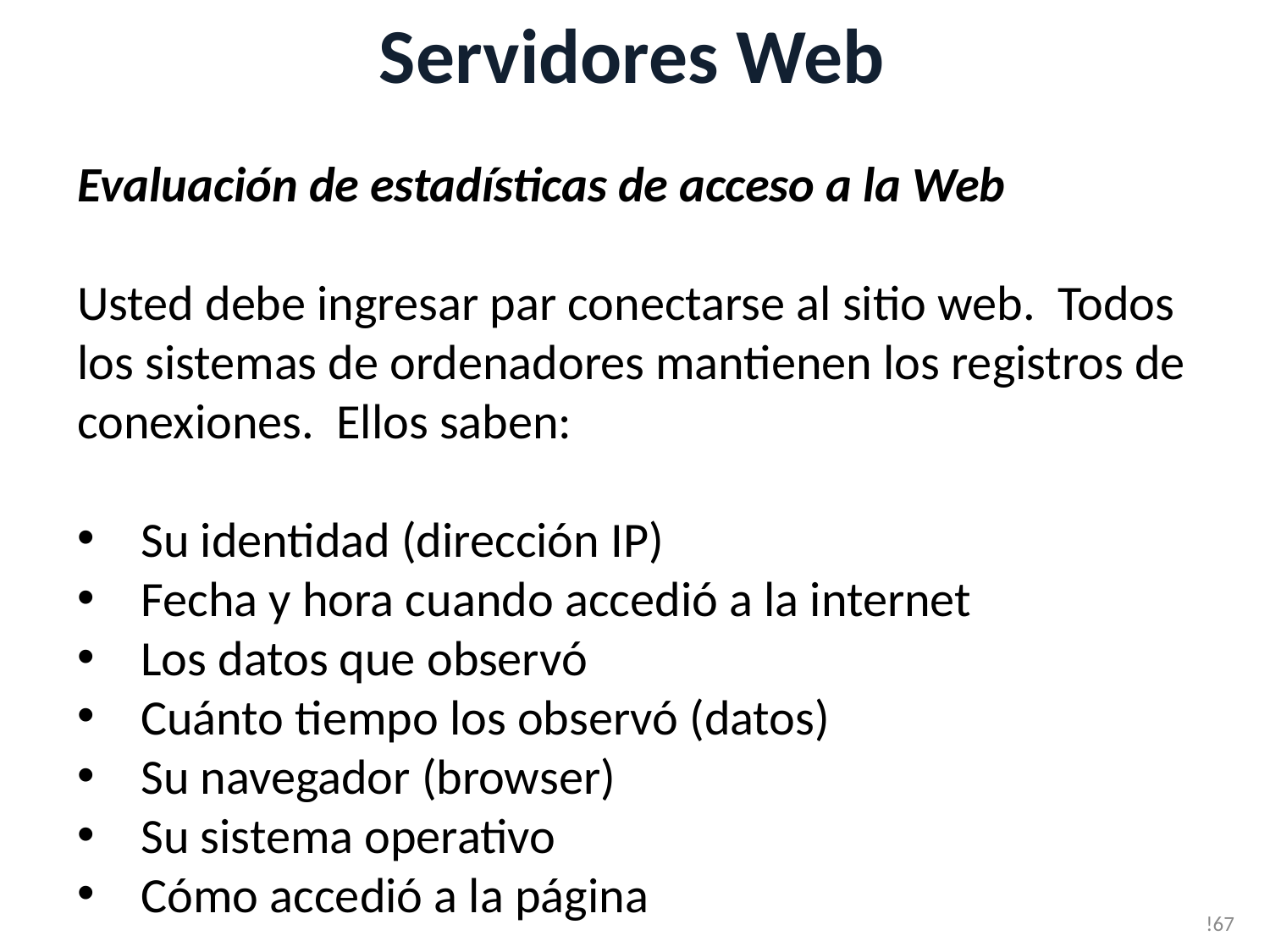

# Servidores Web
Evaluación de estadísticas de acceso a la Web

Usted debe ingresar par conectarse al sitio web.  Todos los sistemas de ordenadores mantienen los registros de conexiones.  Ellos saben:

Su identidad (dirección IP)
Fecha y hora cuando accedió a la internet
Los datos que observó
Cuánto tiempo los observó (datos)
Su navegador (browser)
Su sistema operativo
Cómo accedió a la página
!67